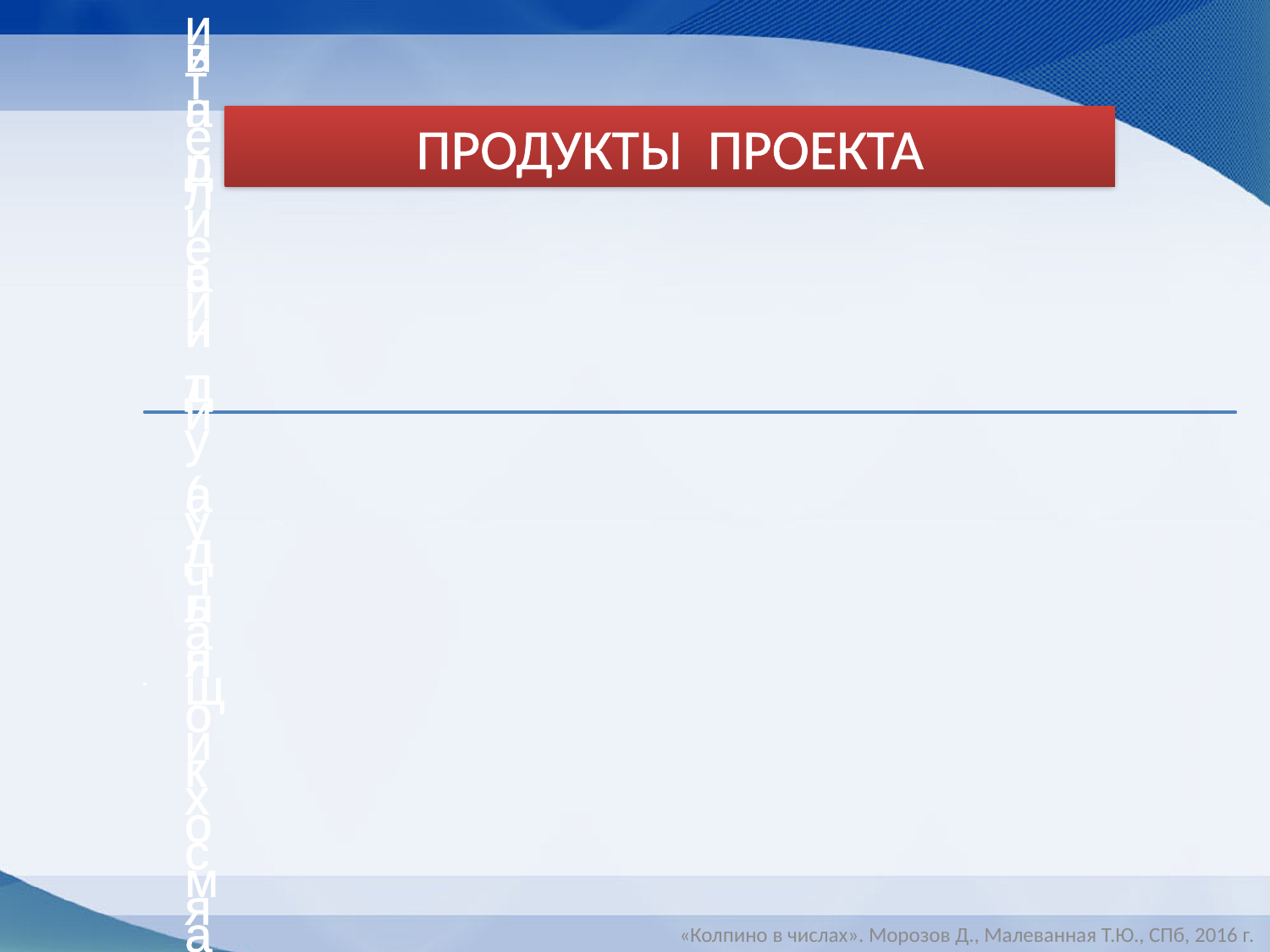

ПРОДУКТЫ  ПРОЕКТА

«Колпино в числах». Морозов Д., Малеванная Т.Ю., СПб, 2016 г.